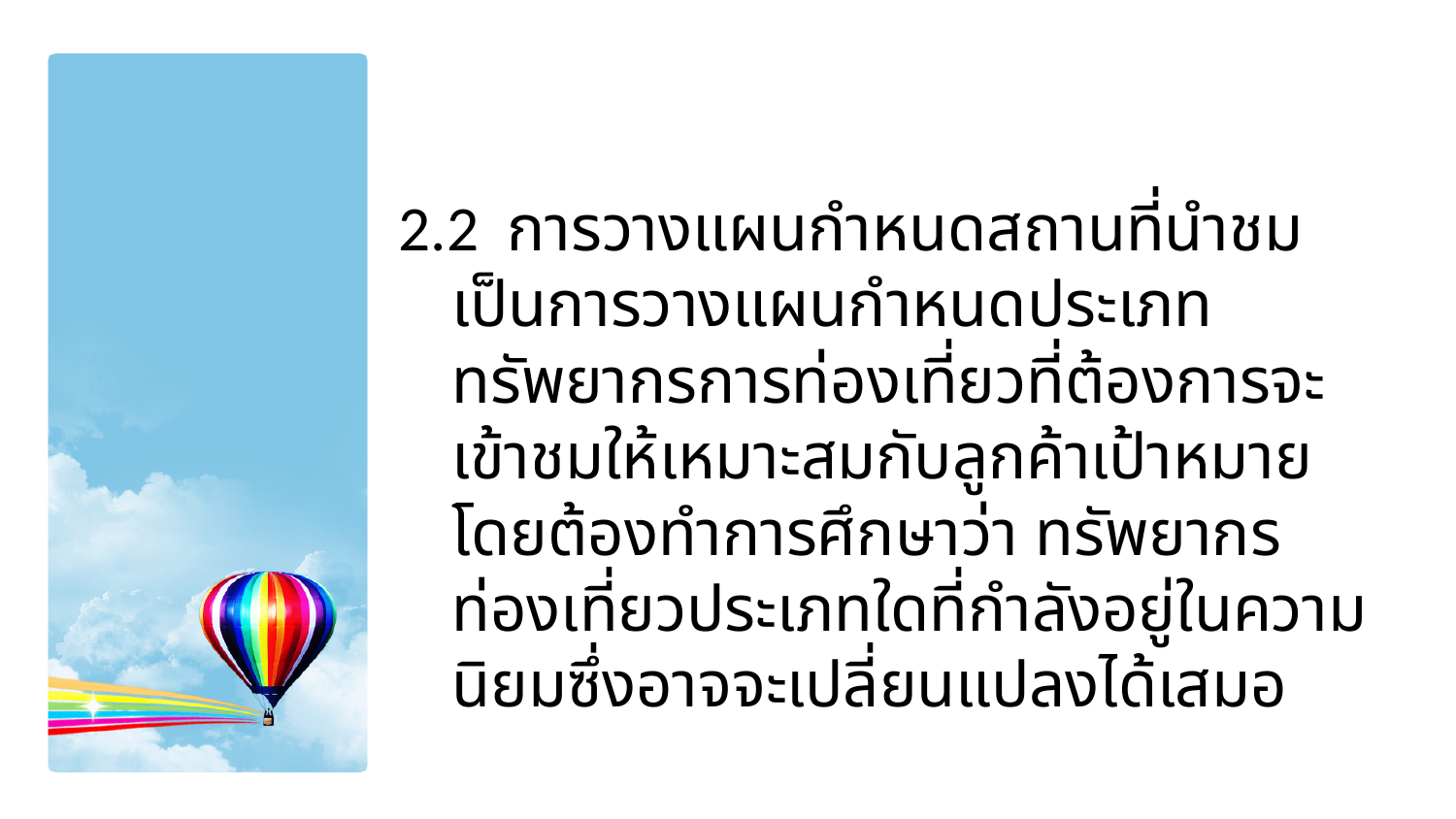

#
2.2  การวางแผนกำหนดสถานที่นำชม  เป็นการวางแผนกำหนดประเภททรัพยากรการท่องเที่ยวที่ต้องการจะเข้าชมให้เหมาะสมกับลูกค้าเป้าหมาย  โดยต้องทำการศึกษาว่า ทรัพยากรท่องเที่ยวประเภทใดที่กำลังอยู่ในความนิยมซึ่งอาจจะเปลี่ยนแปลงได้เสมอ